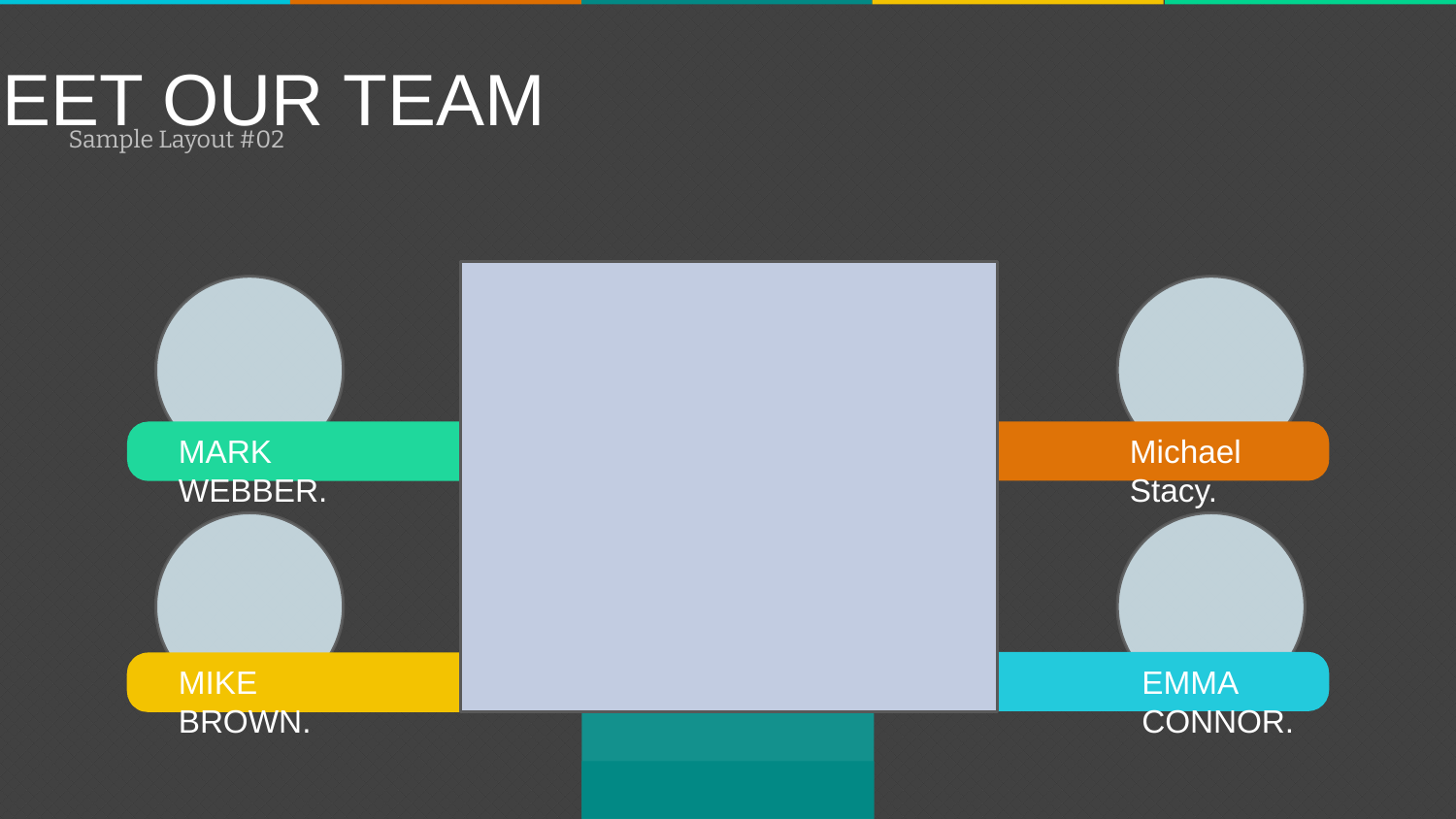

MEET OUR TEAM
Sample Layout #02

MARK WEBBER.
Michael Stacy.

EMMA CONNOR.
MIKE BROWN.